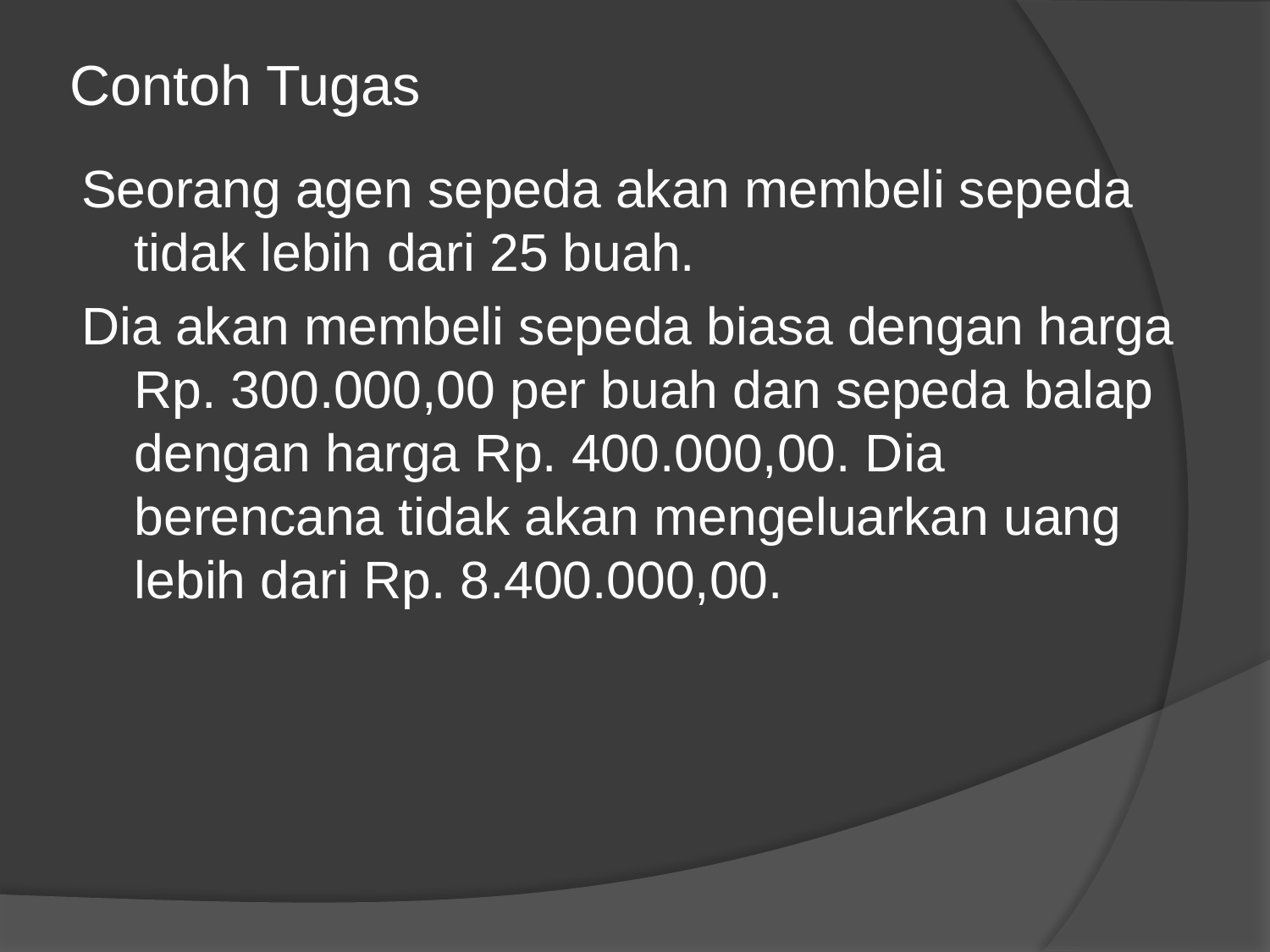

# Contoh Tugas
Seorang agen sepeda akan membeli sepeda tidak lebih dari 25 buah.
Dia akan membeli sepeda biasa dengan harga Rp. 300.000,00 per buah dan sepeda balap dengan harga Rp. 400.000,00. Dia berencana tidak akan mengeluarkan uang lebih dari Rp. 8.400.000,00.